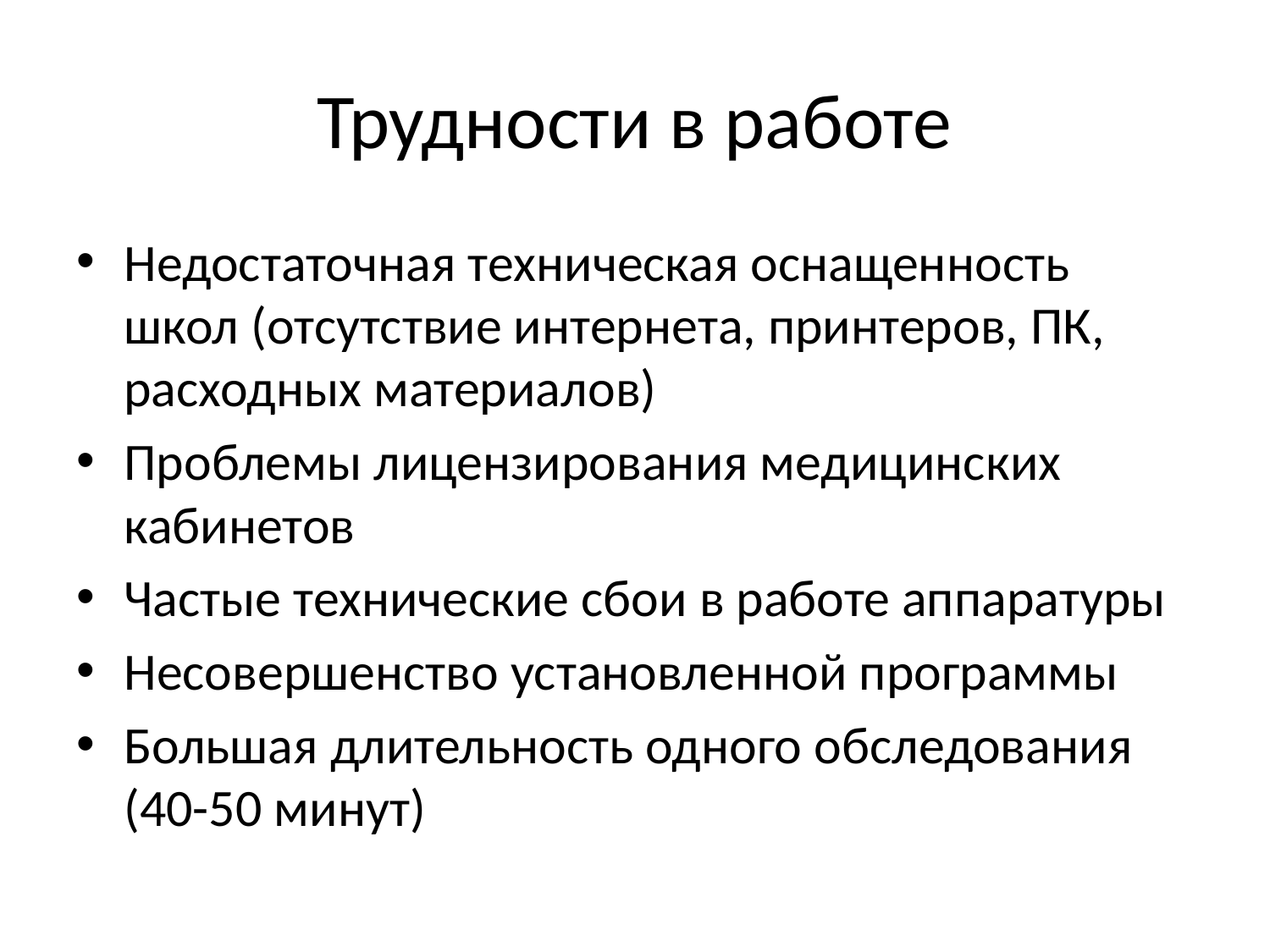

# Трудности в работе
Недостаточная техническая оснащенность школ (отсутствие интернета, принтеров, ПК, расходных материалов)
Проблемы лицензирования медицинских кабинетов
Частые технические сбои в работе аппаратуры
Несовершенство установленной программы
Большая длительность одного обследования (40-50 минут)